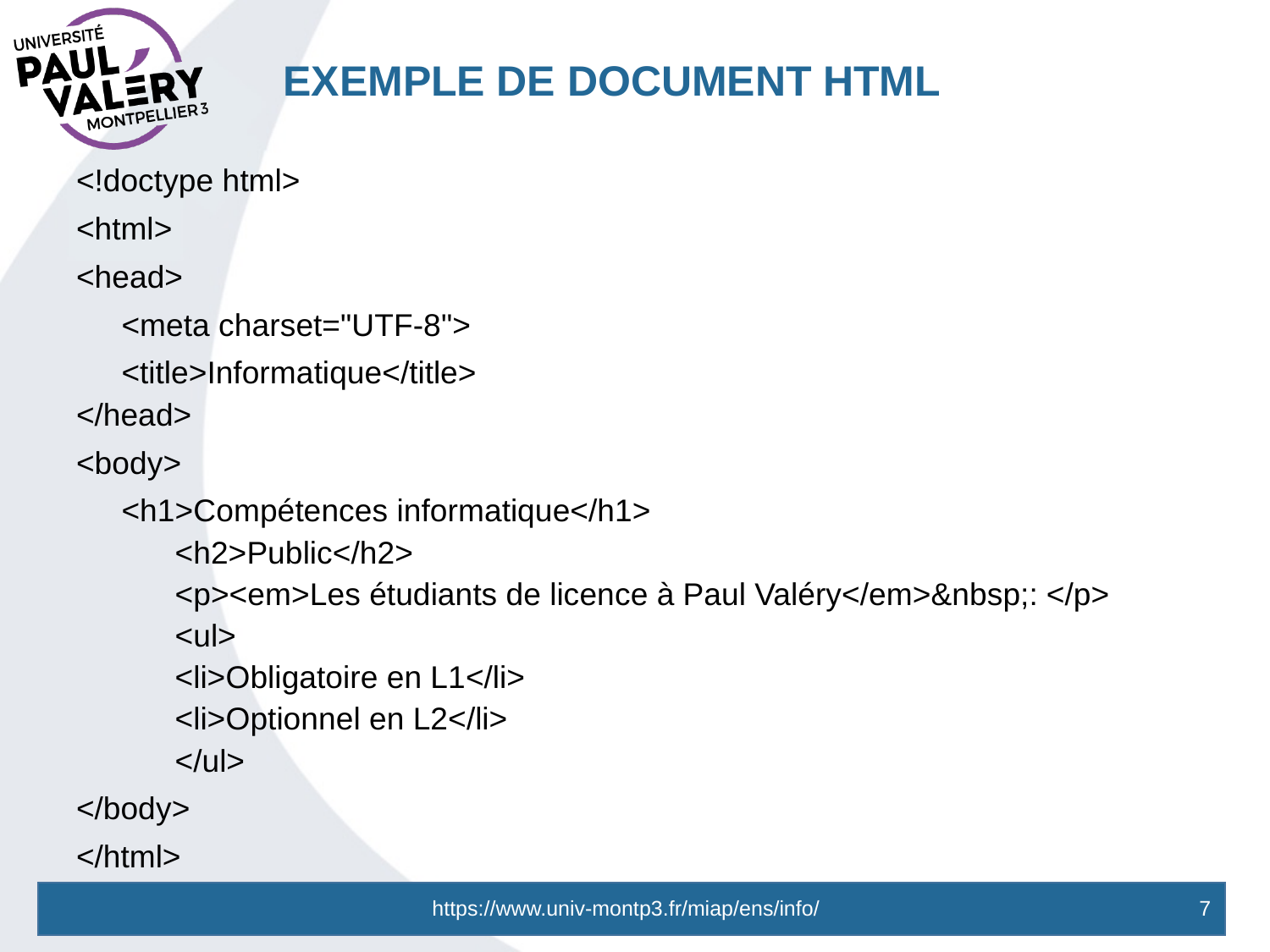

# Exemple de document HTML
<!doctype html>
<html>
<head>
	<meta charset="UTF-8">
	<title>Informatique</title>
</head>
<body>
	<h1>Compétences informatique</h1>
	<h2>Public</h2>
	<p><em>Les étudiants de licence à Paul Valéry</em>&nbsp;: </p>
	<ul>
		<li>Obligatoire en L1</li>
		<li>Optionnel en L2</li>
	</ul>
</body>
</html>
https://www.univ-montp3.fr/miap/ens/info/
7